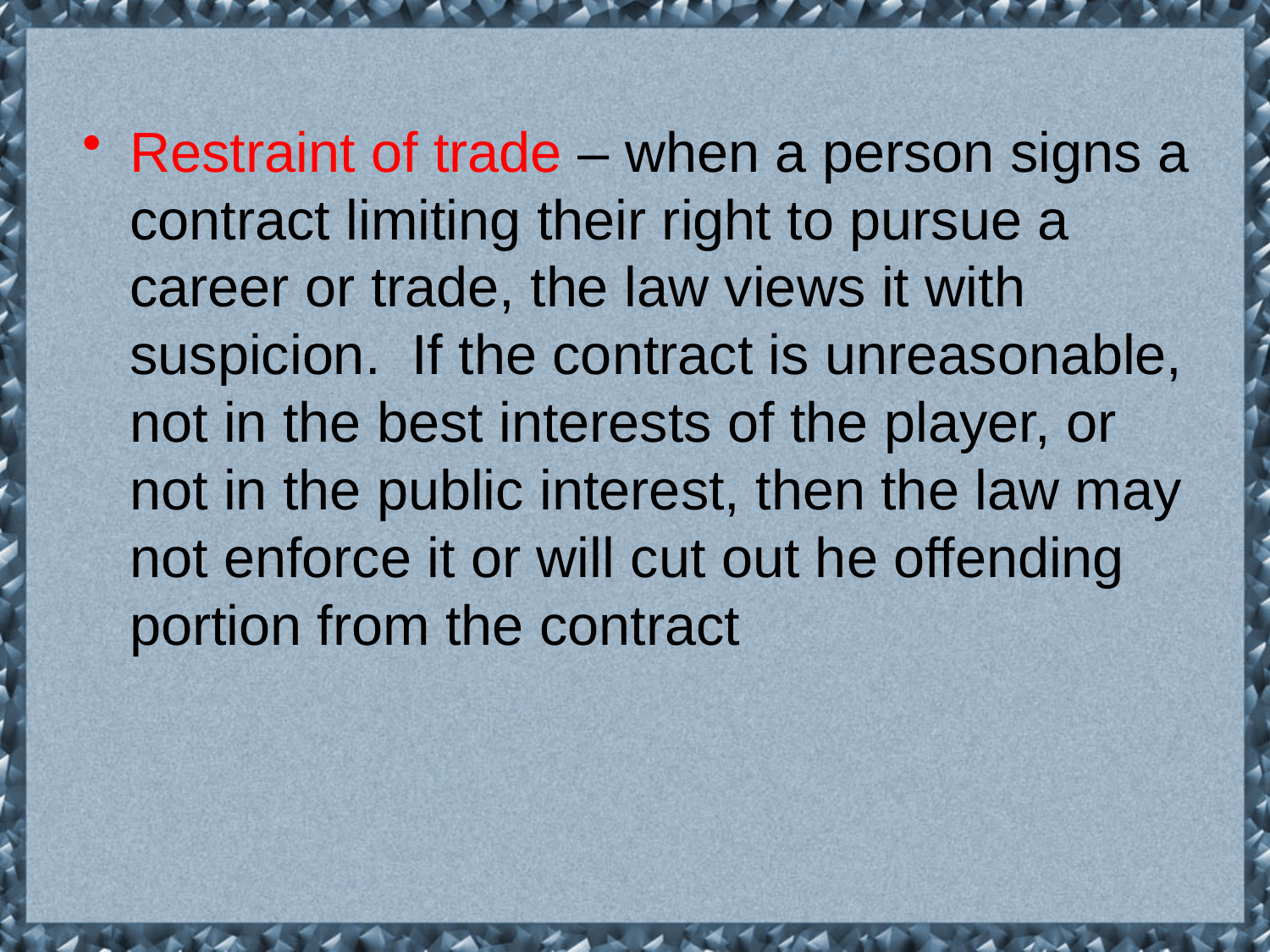

Restraint of trade – when a person signs a contract limiting their right to pursue a career or trade, the law views it with suspicion.  If the contract is unreasonable, not in the best interests of the player, or not in the public interest, then the law may not enforce it or will cut out he offending portion from the contract